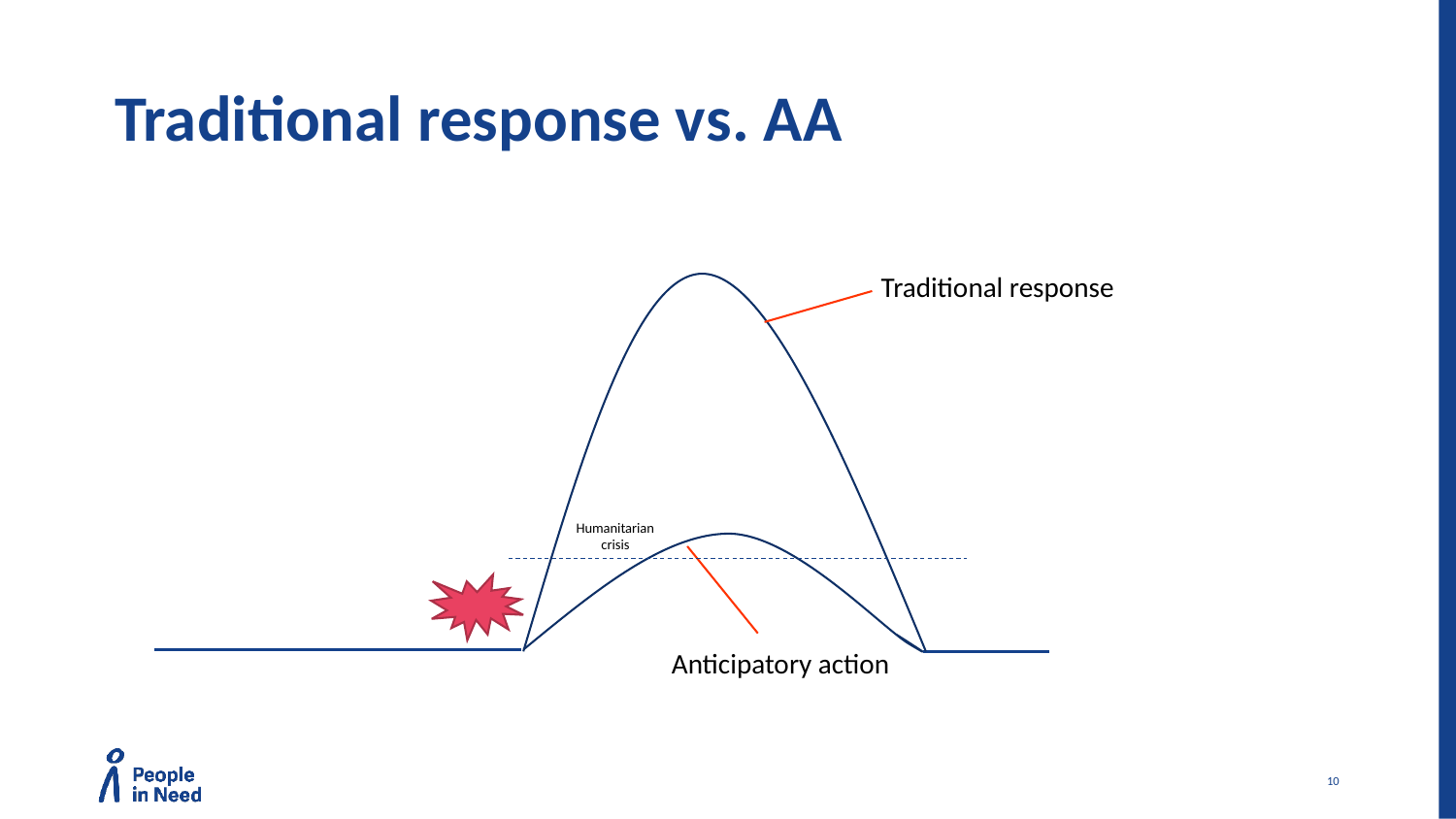

# Traditional response vs. AA

Traditional response

Humanitarian crisis

Anticipatory action